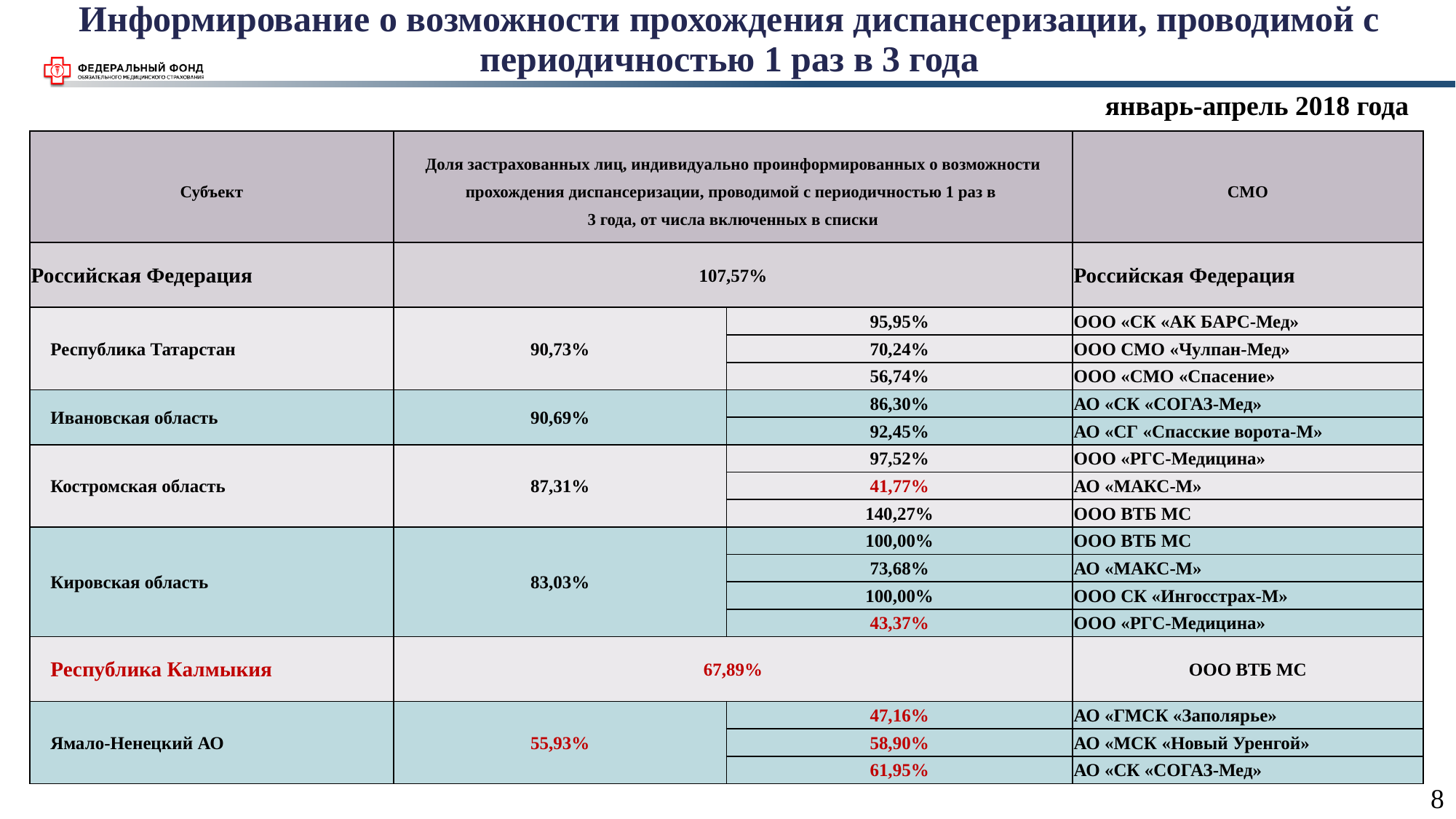

Информирование о возможности прохождения диспансеризации, проводимой с периодичностью 1 раз в 3 года
январь-апрель 2018 года
| Субъект | Доля застрахованных лиц, индивидуально проинформированных о возможности прохождения диспансеризации, проводимой с периодичностью 1 раз в 3 года, от числа включенных в списки |  | СМО |
| --- | --- | --- | --- |
| Российская Федерация | 107,57% |  | Российская Федерация |
| Республика Татарстан | 90,73% | 95,95% | ООО «СК «АК БАРС-Мед» |
|  |  | 70,24% | ООО СМО «Чулпан-Мед» |
|  |  | 56,74% | ООО «СМО «Спасение» |
| Ивановская область | 90,69% | 86,30% | АО «СК «СОГАЗ-Мед» |
|  |  | 92,45% | АО «СГ «Спасские ворота-М» |
| Костромская область | 87,31% | 97,52% | ООО «РГС-Медицина» |
|  |  | 41,77% | АО «МАКС-М» |
|  |  | 140,27% | ООО ВТБ МС |
| Кировская область | 83,03% | 100,00% | ООО ВТБ МС |
|  |  | 73,68% | АО «МАКС-М» |
|  |  | 100,00% | ООО СК «Ингосстрах-М» |
|  |  | 43,37% | ООО «РГС-Медицина» |
| Республика Калмыкия | 67,89% |  | ООО ВТБ МС |
| Ямало-Ненецкий АО | 55,93% | 47,16% | АО «ГМСК «Заполярье» |
|  |  | 58,90% | АО «МСК «Новый Уренгой» |
|  |  | 61,95% | АО «СК «СОГАЗ-Мед» |
8